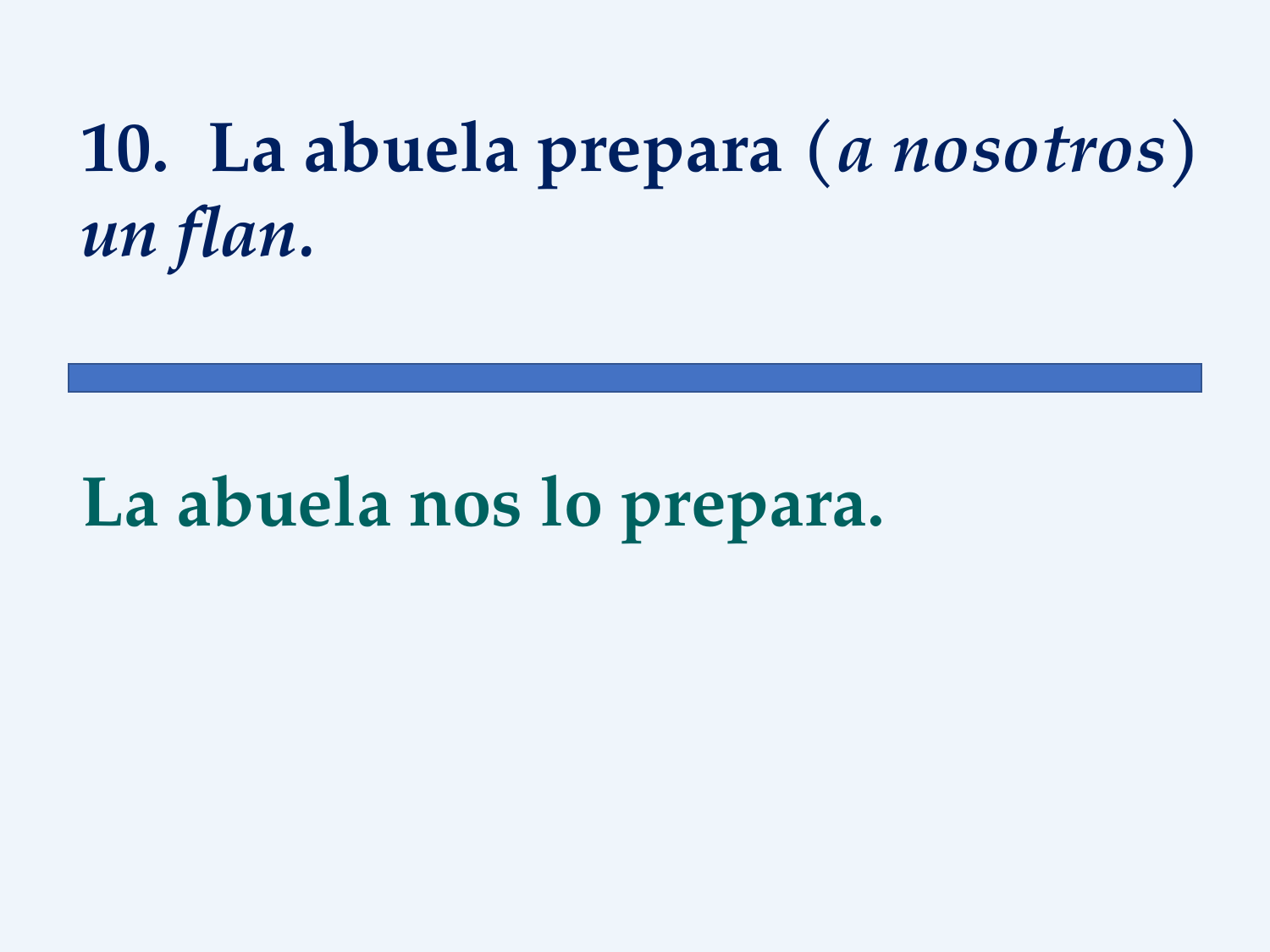

10.	La abuela prepara (a nosotros) un flan.

La abuela nos lo prepara.